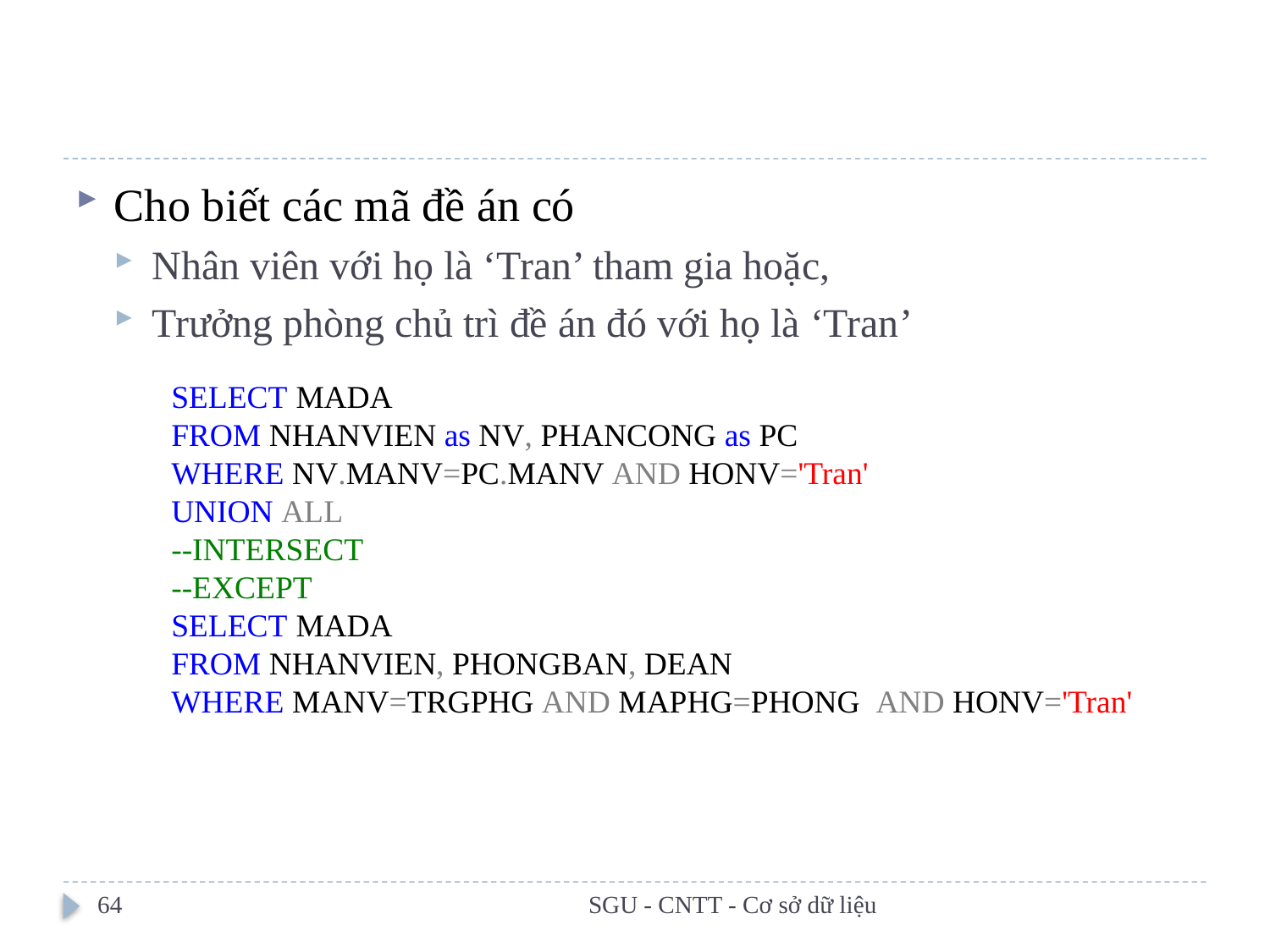

#
Cho biết các mã đề án có
Nhân viên với họ là ‘Tran’ tham gia hoặc,
Trưởng phòng chủ trì đề án đó với họ là ‘Tran’

SELECT MADA
FROM NHANVIEN as NV, PHANCONG as PC
WHERE NV.MANV=PC.MANV AND HONV='Tran'
UNION ALL
--INTERSECT
--EXCEPT
SELECT MADA
FROM NHANVIEN, PHONGBAN, DEAN
WHERE MANV=TRGPHG AND MAPHG=PHONG  AND HONV='Tran'
64
SGU - CNTT - Cơ sở dữ liệu